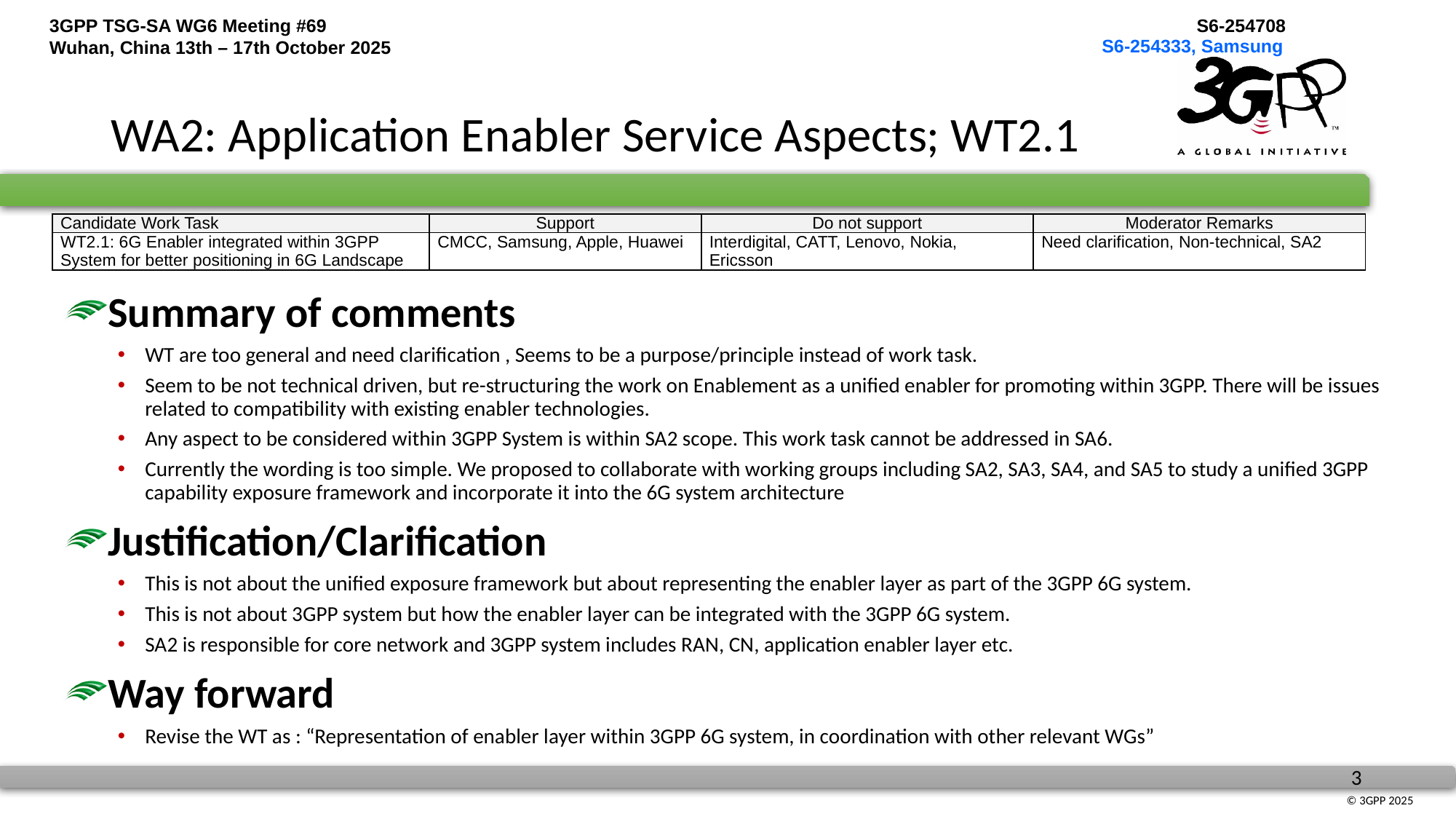

S6-254333, Samsung
# WA2: Application Enabler Service Aspects; WT2.1
| Candidate Work Task | Support | Do not support | Moderator Remarks |
| --- | --- | --- | --- |
| WT2.1: 6G Enabler integrated within 3GPP System for better positioning in 6G Landscape | CMCC, Samsung, Apple, Huawei | Interdigital, CATT, Lenovo, Nokia, Ericsson | Need clarification, Non-technical, SA2 |

Summary of comments
WT are too general and need clarification , Seems to be a purpose/principle instead of work task.
Seem to be not technical driven, but re-structuring the work on Enablement as a unified enabler for promoting within 3GPP. There will be issues related to compatibility with existing enabler technologies.
Any aspect to be considered within 3GPP System is within SA2 scope. This work task cannot be addressed in SA6.
Currently the wording is too simple. We proposed to collaborate with working groups including SA2, SA3, SA4, and SA5 to study a unified 3GPP capability exposure framework and incorporate it into the 6G system architecture
Justification/Clarification
This is not about the unified exposure framework but about representing the enabler layer as part of the 3GPP 6G system.
This is not about 3GPP system but how the enabler layer can be integrated with the 3GPP 6G system.
SA2 is responsible for core network and 3GPP system includes RAN, CN, application enabler layer etc.
Way forward
Revise the WT as : “Representation of enabler layer within 3GPP 6G system, in coordination with other relevant WGs”